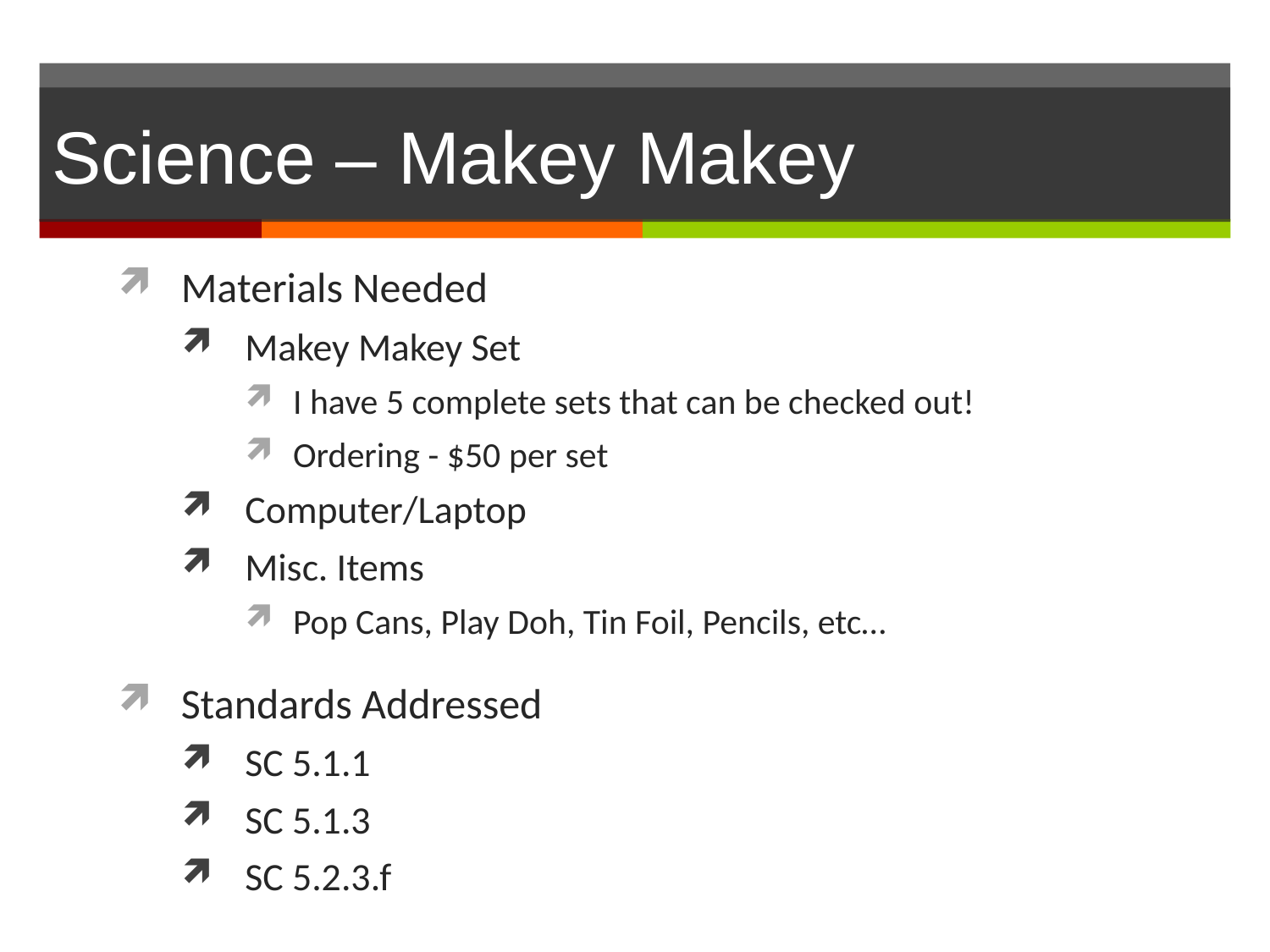

# Science – Makey Makey
Materials Needed
Makey Makey Set
I have 5 complete sets that can be checked out!
Ordering - $50 per set
Computer/Laptop
Misc. Items
Pop Cans, Play Doh, Tin Foil, Pencils, etc…
Standards Addressed
SC 5.1.1
SC 5.1.3
SC 5.2.3.f